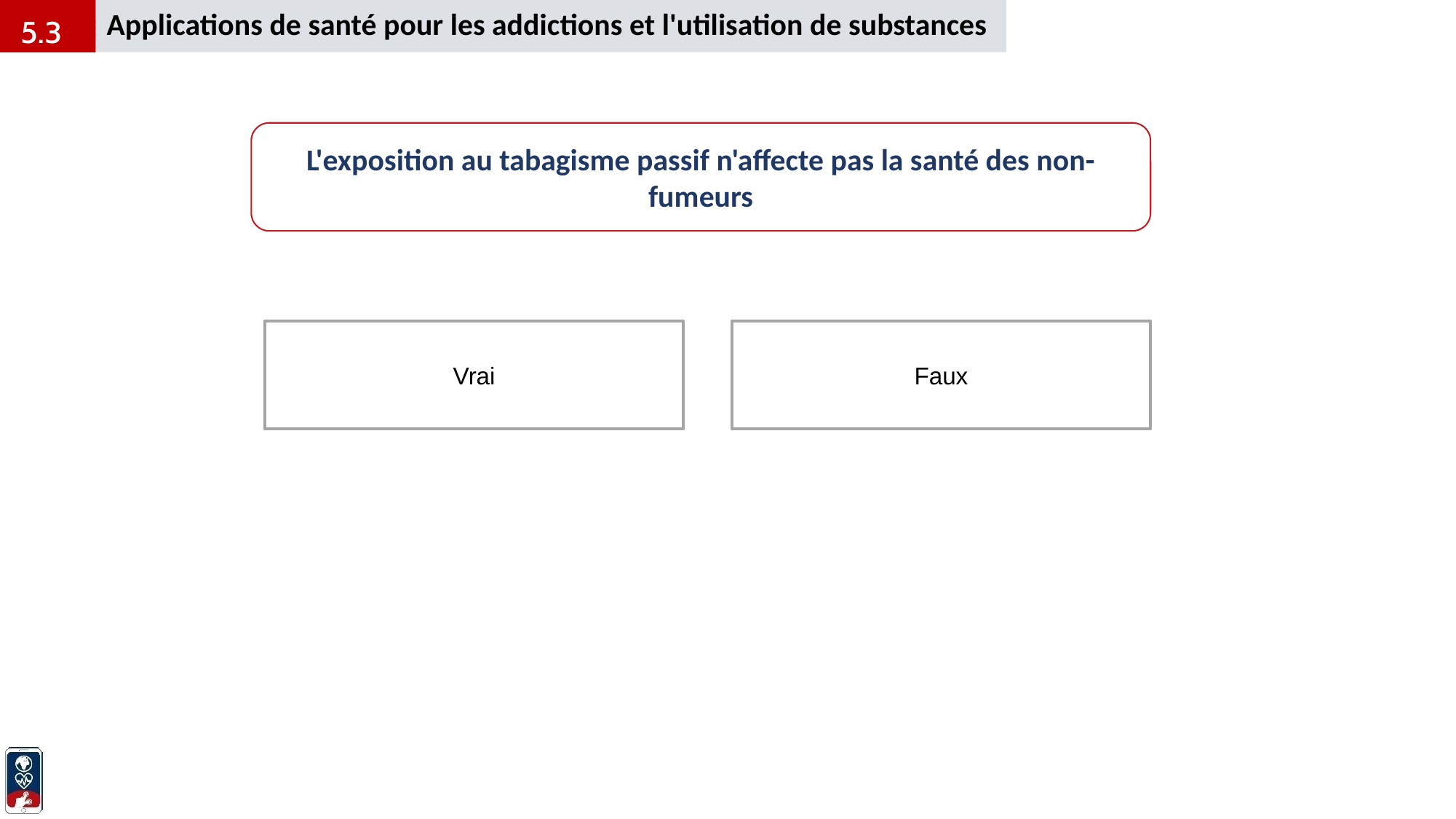

Applications de santé pour les addictions et l'utilisation de substances
5.3
L'exposition au tabagisme passif n'affecte pas la santé des non-fumeurs
Vrai
Faux